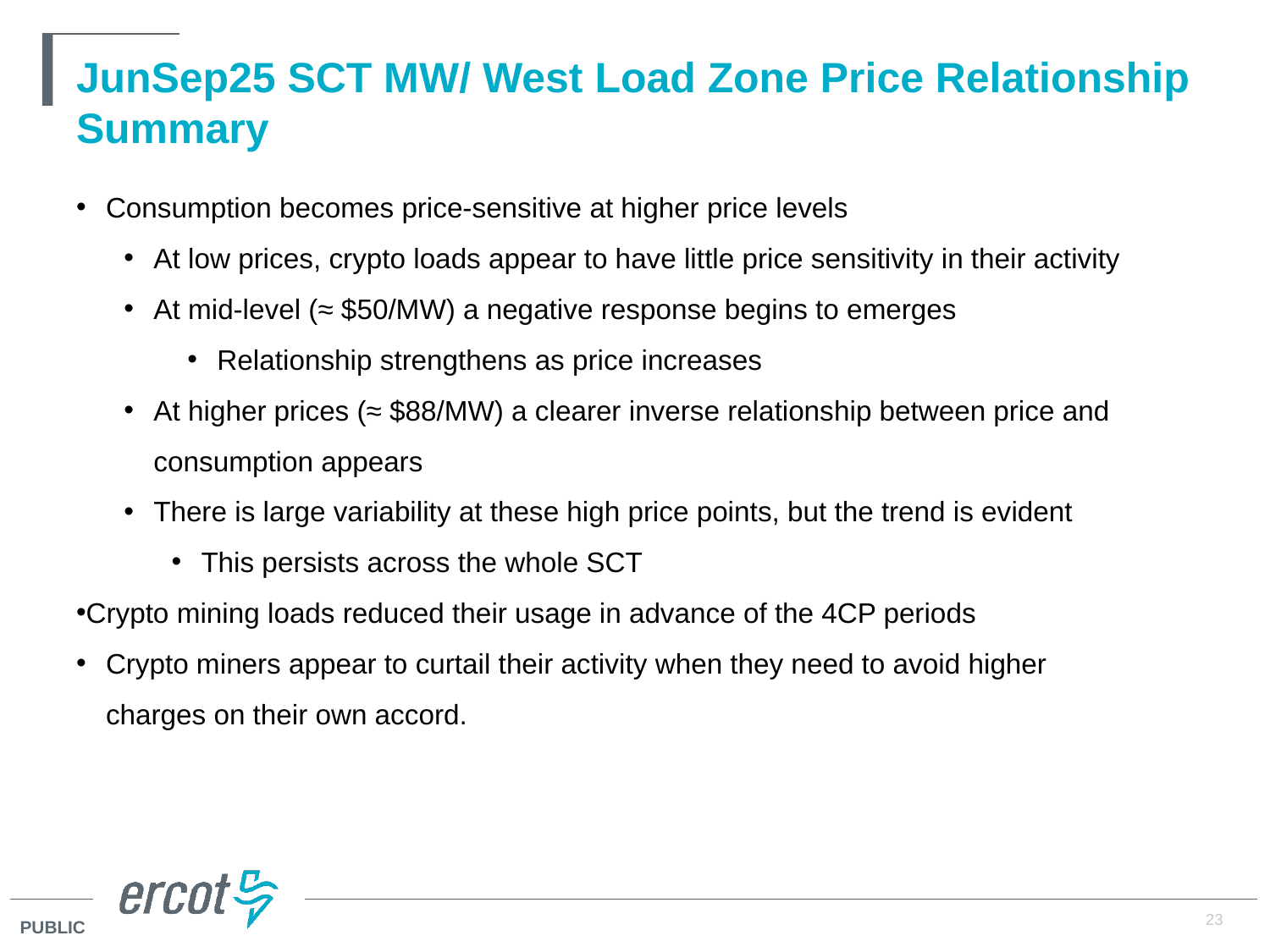

# JunSep25 SCT MW/ West Load Zone Price Relationship Summary
Consumption becomes price-sensitive at higher price levels
At low prices, crypto loads appear to have little price sensitivity in their activity
At mid-level (≈ $50/MW) a negative response begins to emerges
Relationship strengthens as price increases
At higher prices (≈ $88/MW) a clearer inverse relationship between price and consumption appears
There is large variability at these high price points, but the trend is evident
This persists across the whole SCT
Crypto mining loads reduced their usage in advance of the 4CP periods
Crypto miners appear to curtail their activity when they need to avoid higher charges on their own accord.
23